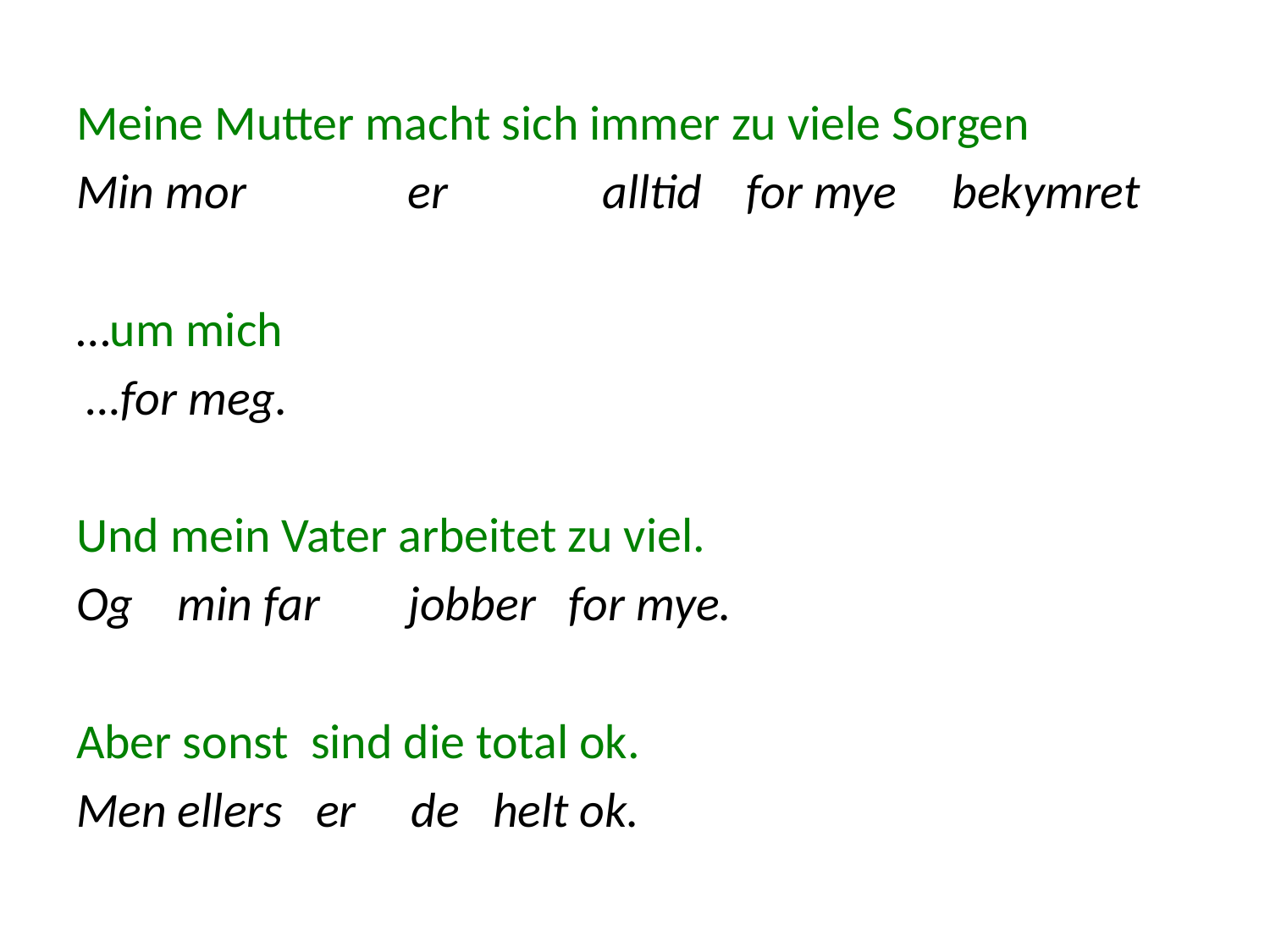

#
Meine Mutter macht sich immer zu viele Sorgen
Min mor 	      er              alltid    for mye     bekymret

…um mich
 …for meg.

Und mein Vater arbeitet zu viel.
Og    min far        jobber   for mye.

Aber sonst  sind die total ok.
Men ellers   er     de   helt ok.